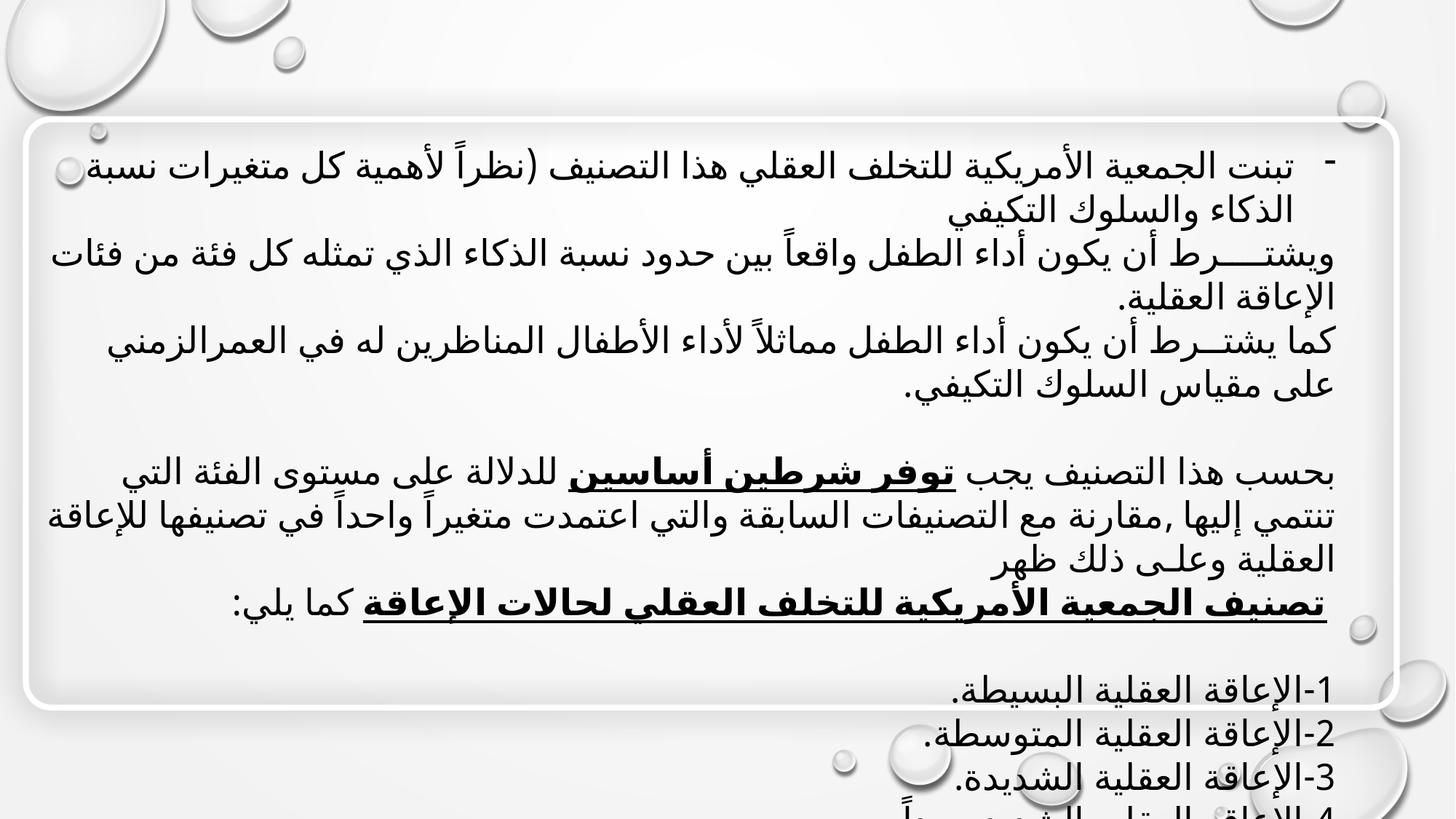

تبنت الجمعية الأمريكية للتخلف العقلي هذا التصنيف (نظراً لأهمية كل متغيرات نسبة الذكاء والسلوك التكيفي
ويشتــــرط أن يكون أداء الطفل واقعاً بين حدود نسبة الذكاء الذي تمثله كل فئة من فئات الإعاقة العقلية.
كما يشتــرط أن يكون أداء الطفل مماثلاً لأداء الأطفال المناظرين له في العمرالزمني على مقياس السلوك التكيفي.

بحسب هذا التصنيف يجب توفر شرطين أساسين للدلالة على مستوى الفئة التي تنتمي إليها ,مقارنة مع التصنيفات السابقة والتي اعتمدت متغيراً واحداً في تصنيفها للإعاقة العقلية وعلـى ذلك ظهر
 تصنيف الجمعية الأمريكية للتخلف العقلي لحالات الإعاقة كما يلي:

1-الإعاقة العقلية البسيطة.
2-الإعاقة العقلية المتوسطة.
3-الإعاقة العقلية الشديدة.
4-الإعاقه العقليه الشديده جداً.